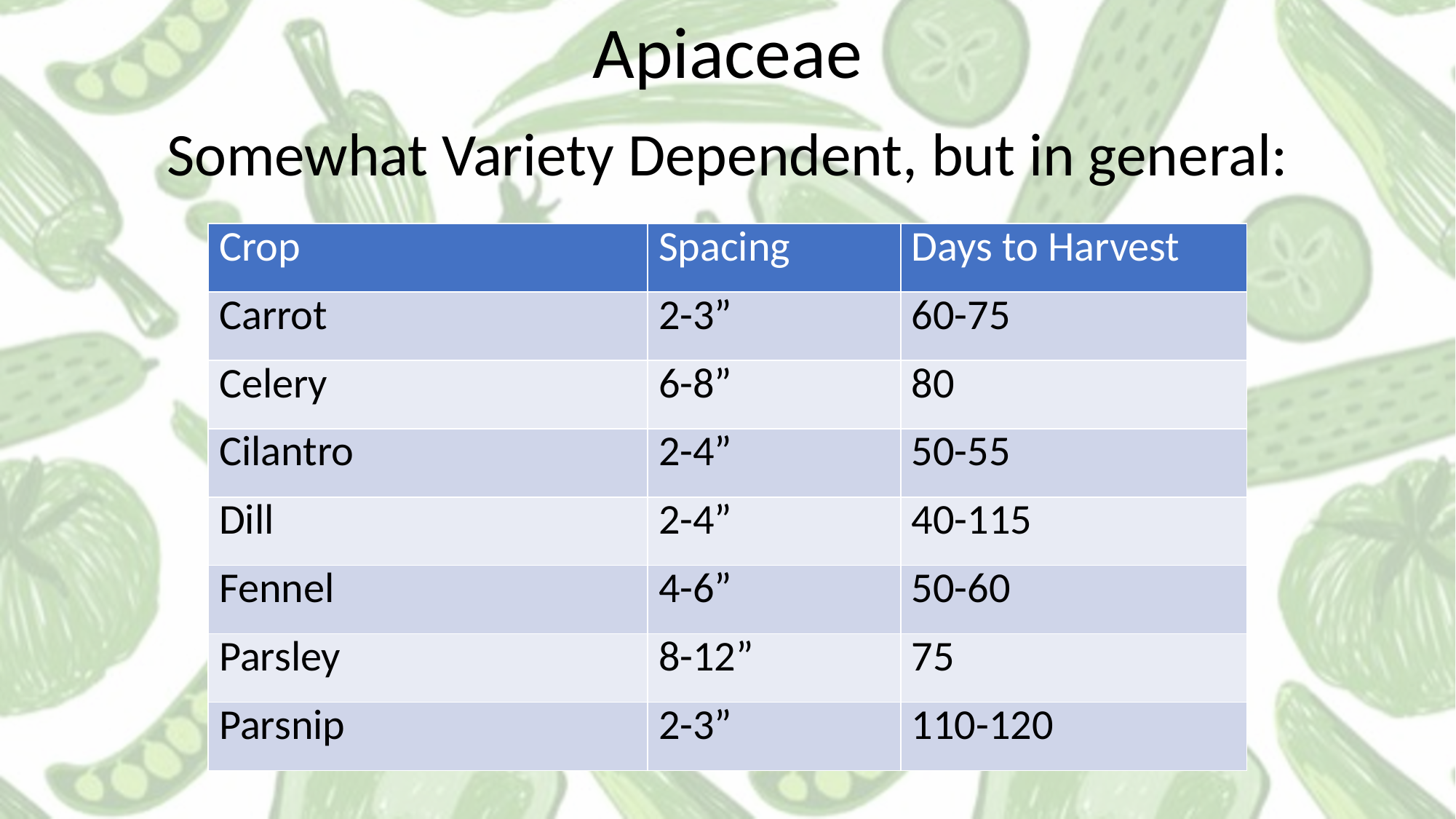

Apiaceae
Somewhat Variety Dependent, but in general:
| Crop | Spacing | Days to Harvest |
| --- | --- | --- |
| Carrot | 2-3” | 60-75 |
| Celery | 6-8” | 80 |
| Cilantro | 2-4” | 50-55 |
| Dill | 2-4” | 40-115 |
| Fennel | 4-6” | 50-60 |
| Parsley | 8-12” | 75 |
| Parsnip | 2-3” | 110-120 |